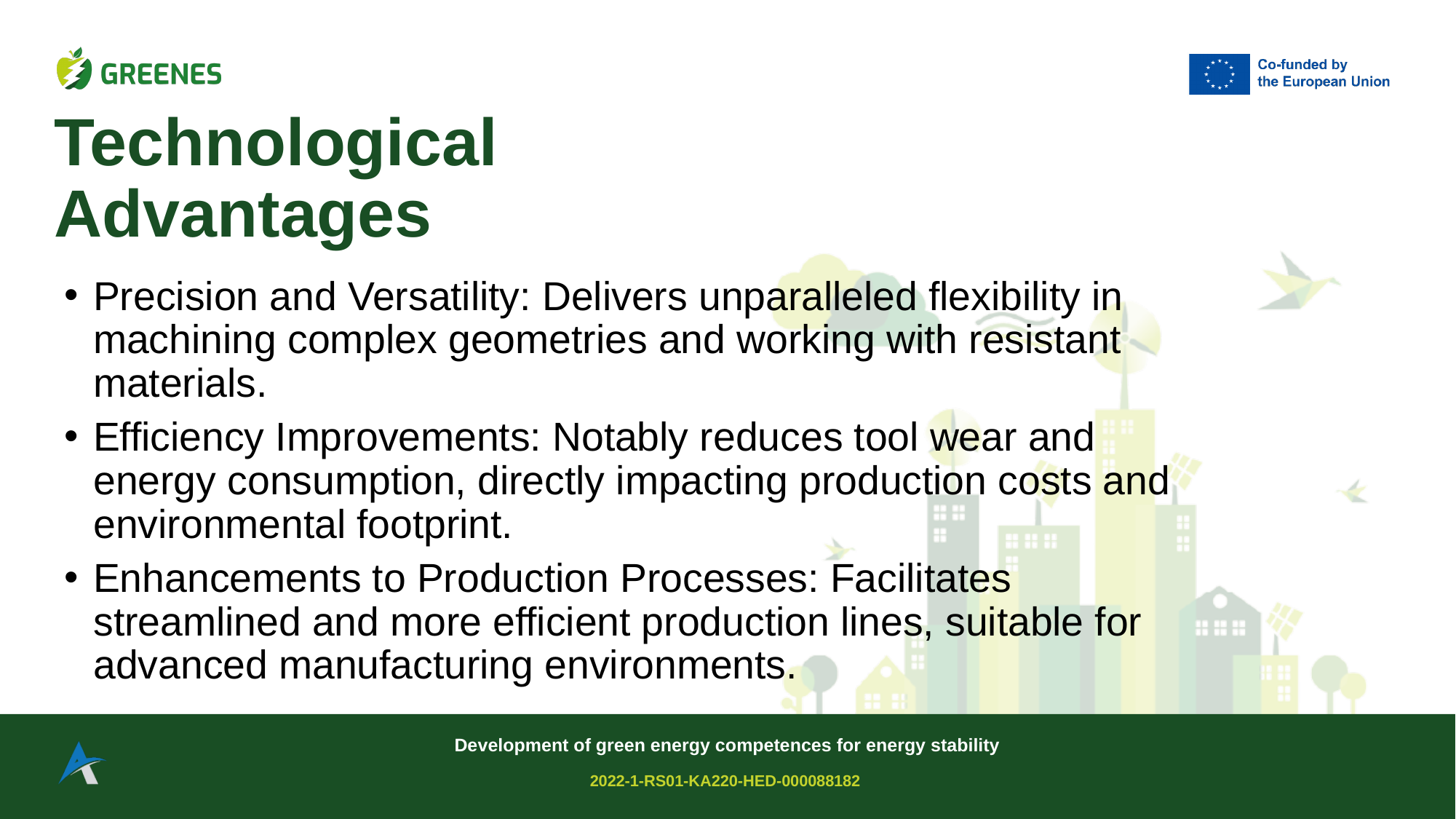

# Technological Advantages
Precision and Versatility: Delivers unparalleled flexibility in machining complex geometries and working with resistant materials.
Efficiency Improvements: Notably reduces tool wear and energy consumption, directly impacting production costs and environmental footprint.
Enhancements to Production Processes: Facilitates streamlined and more efficient production lines, suitable for advanced manufacturing environments.